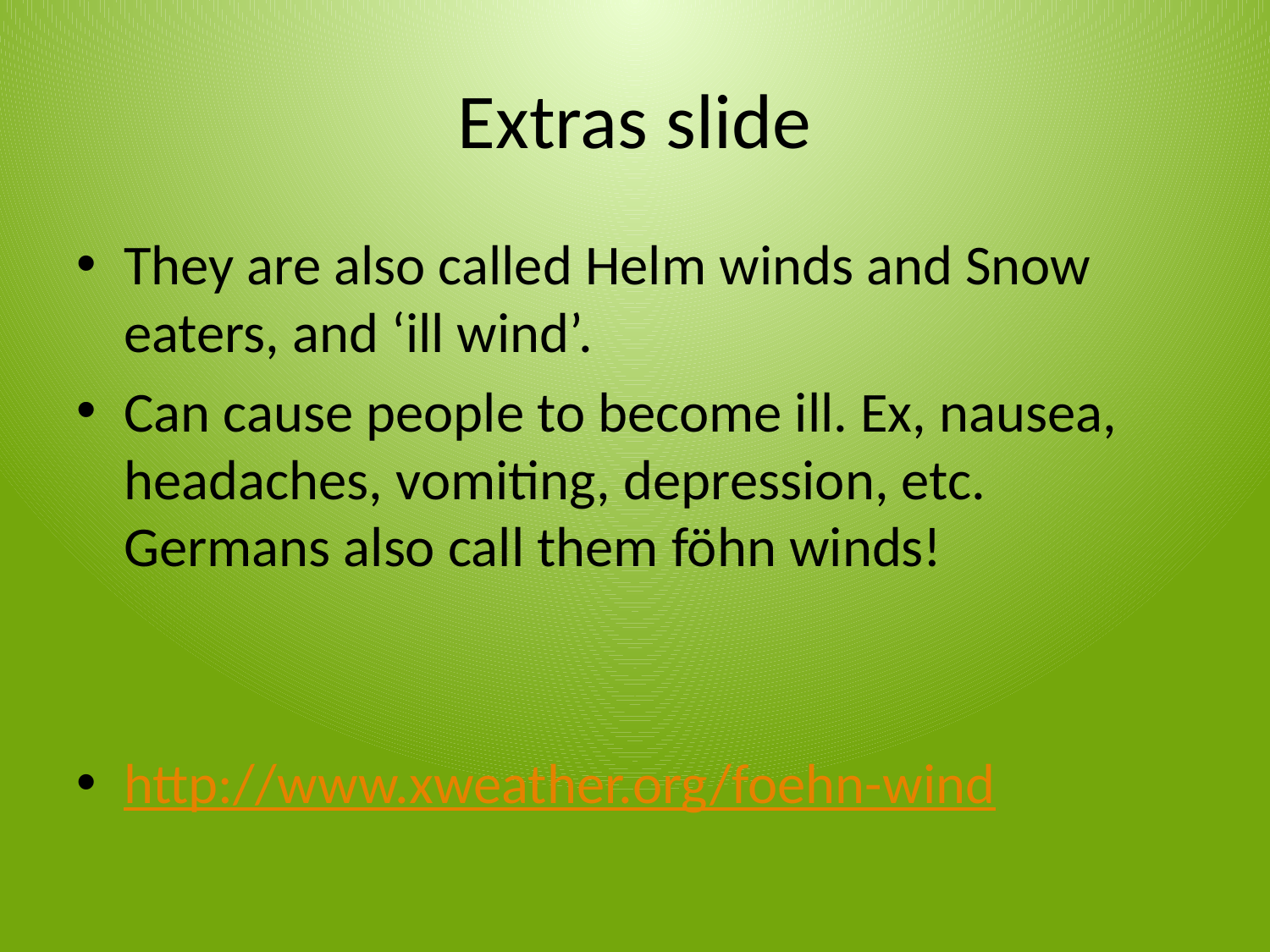

# Extras slide
They are also called Helm winds and Snow eaters, and ‘ill wind’.
Can cause people to become ill. Ex, nausea, headaches, vomiting, depression, etc. Germans also call them föhn winds!

http://www.xweather.org/foehn-wind